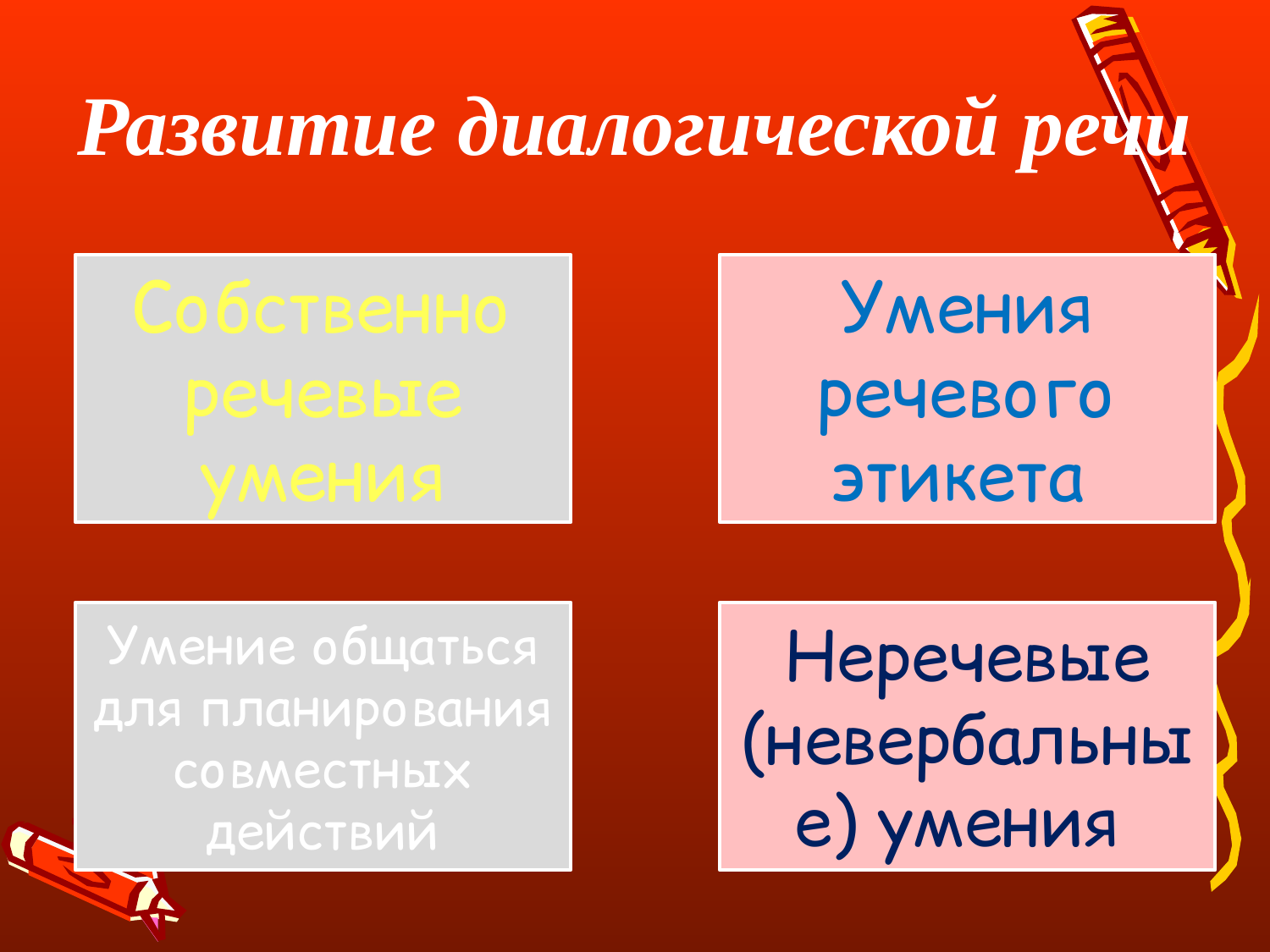

Развитие диалогической речи
Собственно речевые умения
Умения речевого этикета
Умение общаться для планирования совместных действий
Неречевые (невербальные) умения